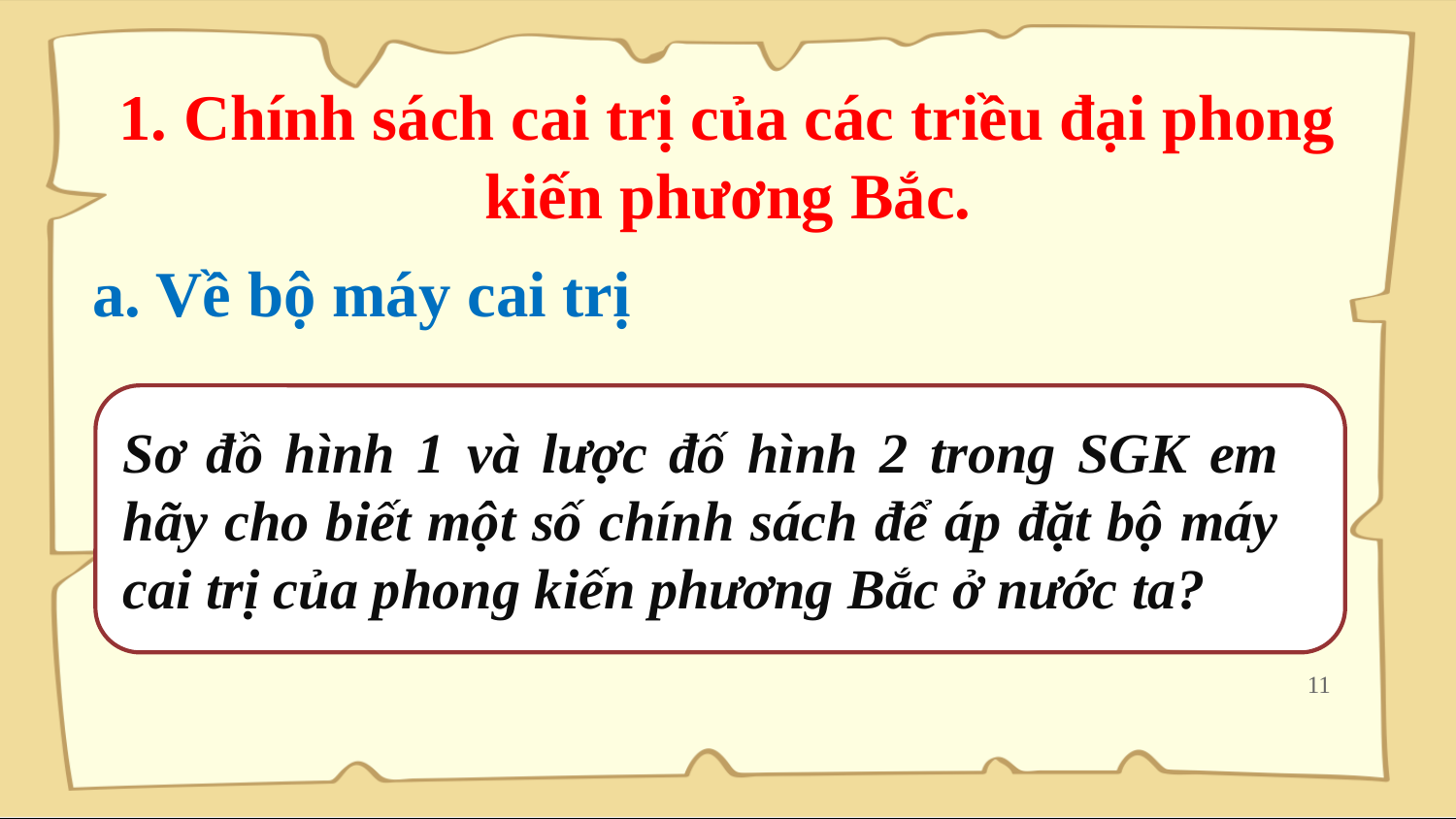

1. Chính sách cai trị của các triều đại phong kiến phương Bắc.
a. Về bộ máy cai trị

Sơ đồ hình 1 và lược đố hình 2 trong SGK em hãy cho biết một số chính sách để áp đặt bộ máy cai trị của phong kiến phương Bắc ở nước ta?
11